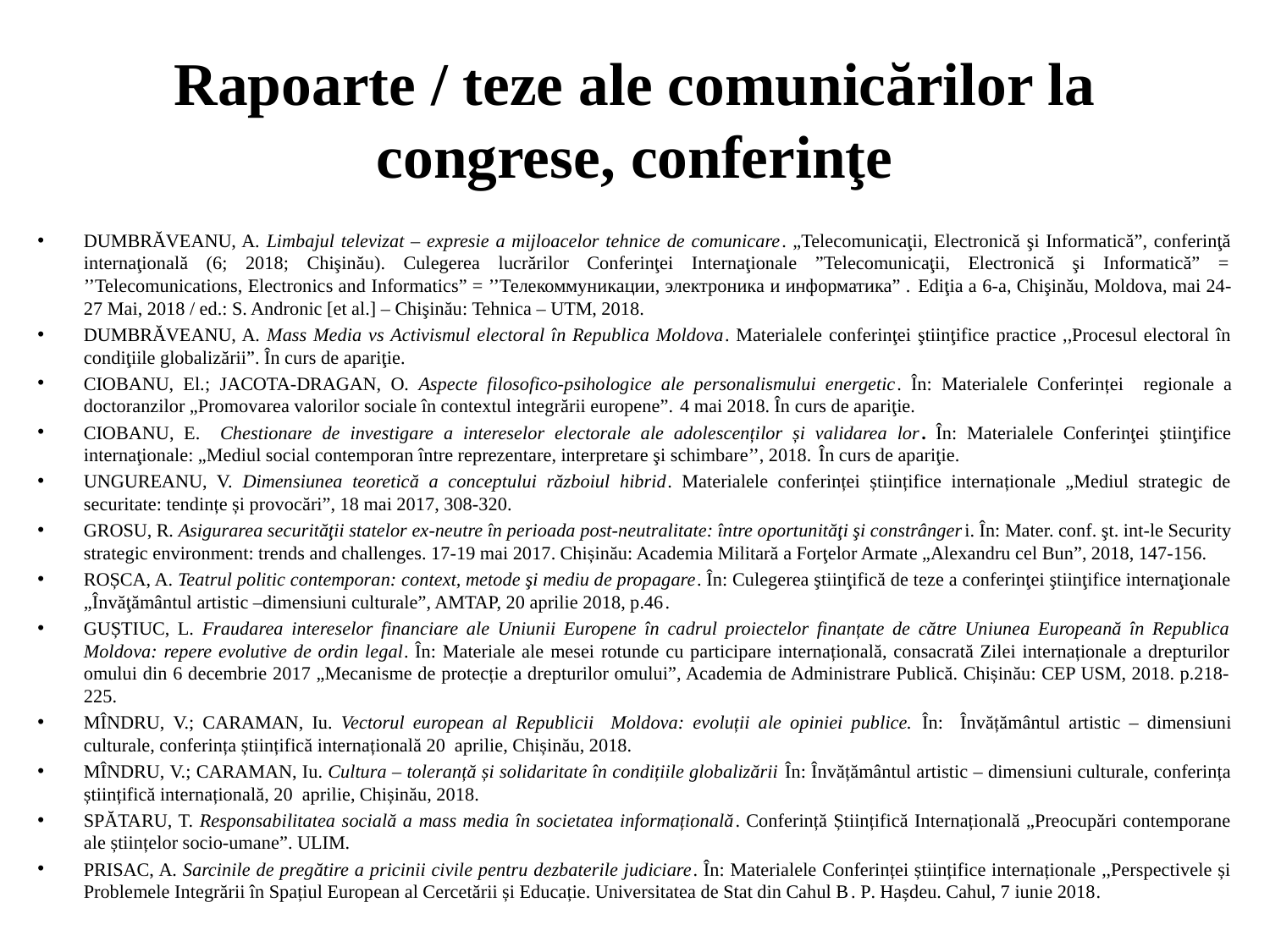

# Rapoarte / teze ale comunicărilor la congrese, conferinţe
DUMBRĂVEANU, A. Limbajul televizat – expresie a mijloacelor tehnice de comunicare. „Telecomunicaţii, Electronică şi Informatică”, conferinţă internaţională (6; 2018; Chişinău). Culegerea lucrărilor Conferinţei Internaţionale ”Telecomunicaţii, Electronică şi Informatică” = ’’Telecomunications, Electronics and Informatics” = ’’Телекоммуникации, электроника и информатика” . Ediţia a 6-a, Chişinău, Moldova, mai 24-27 Mai, 2018 / ed.: S. Andronic [et al.] – Chişinău: Tehnica – UTM, 2018.
DUMBRĂVEANU, A. Mass Media vs Activismul electoral în Republica Moldova. Materialele conferinţei ştiinţifice practice ,,Procesul electoral în condiţiile globalizării”. În curs de apariţie.
CIOBANU, El.; JACOTA-DRAGAN, O. Aspecte filosofico-psihologice ale personalismului energetic. În: Materialele Conferinței  regionale a doctoranzilor „Promovarea valorilor sociale în contextul integrării europene”. 4 mai 2018. În curs de apariţie.
CIOBANU, E.  Chestionare de investigare a intereselor electorale ale adolescenților și validarea lor. În: Materialele Conferinţei ştiinţifice internaţionale: „Mediul social contemporan între reprezentare, interpretare şi schimbare’’, 2018. În curs de apariţie.
UNGUREANU, V. Dimensiunea teoretică a conceptului războiul hibrid. Materialele conferinței științifice internaționale „Mediul strategic de securitate: tendințe și provocări”, 18 mai 2017, 308-320.
GROSU, R. Asigurarea securităţii statelor ex-neutre în perioada post-neutralitate: între oportunităţi şi constrângeri. În: Mater. conf. şt. int-le Security strategic environment: trends and challenges. 17-19 mai 2017. Chișinău: Academia Militară a Forţelor Armate „Alexandru cel Bun”, 2018, 147-156.
ROȘCA, A. Teatrul politic contemporan: context, metode şi mediu de propagare. În: Culegerea ştiinţifică de teze a conferinţei ştiinţifice internaţionale „Învăţământul artistic –dimensiuni culturale”, AMTAP, 20 aprilie 2018, p.46.
GUȘTIUC, L. Fraudarea intereselor financiare ale Uniunii Europene în cadrul proiectelor finanțate de către Uniunea Europeană în Republica Moldova: repere evolutive de ordin legal. În: Materiale ale mesei rotunde cu participare internațională, consacrată Zilei internaționale a drepturilor omului din 6 decembrie 2017 „Mecanisme de protecție a drepturilor omului”, Academia de Administrare Publică. Chișinău: CEP USM, 2018. p.218-225.
MÎNDRU, V.; CARAMAN, Iu. Vectorul european al Republicii  Moldova: evoluții ale opiniei publice. În:  Învățământul artistic – dimensiuni culturale, conferința științifică internațională 20  aprilie, Chișinău, 2018.
MÎNDRU, V.; CARAMAN, Iu. Cultura – toleranță și solidaritate în condițiile globalizării În: Învățământul artistic – dimensiuni culturale, conferința științifică internațională, 20  aprilie, Chișinău, 2018.
SPĂTARU, T. Responsabilitatea socială a mass media în societatea informațională. Conferință Științifică Internațională „Preocupări contemporane ale științelor socio-umane”. ULIM.
PRISAC, A. Sarcinile de pregătire a pricinii civile pentru dezbaterile judiciare. În: Materialele Conferinței științifice internaționale ,,Perspectivele și Problemele Integrării în Spațiul European al Cercetării și Educație. Universitatea de Stat din Cahul B. P. Hașdeu. Cahul, 7 iunie 2018.